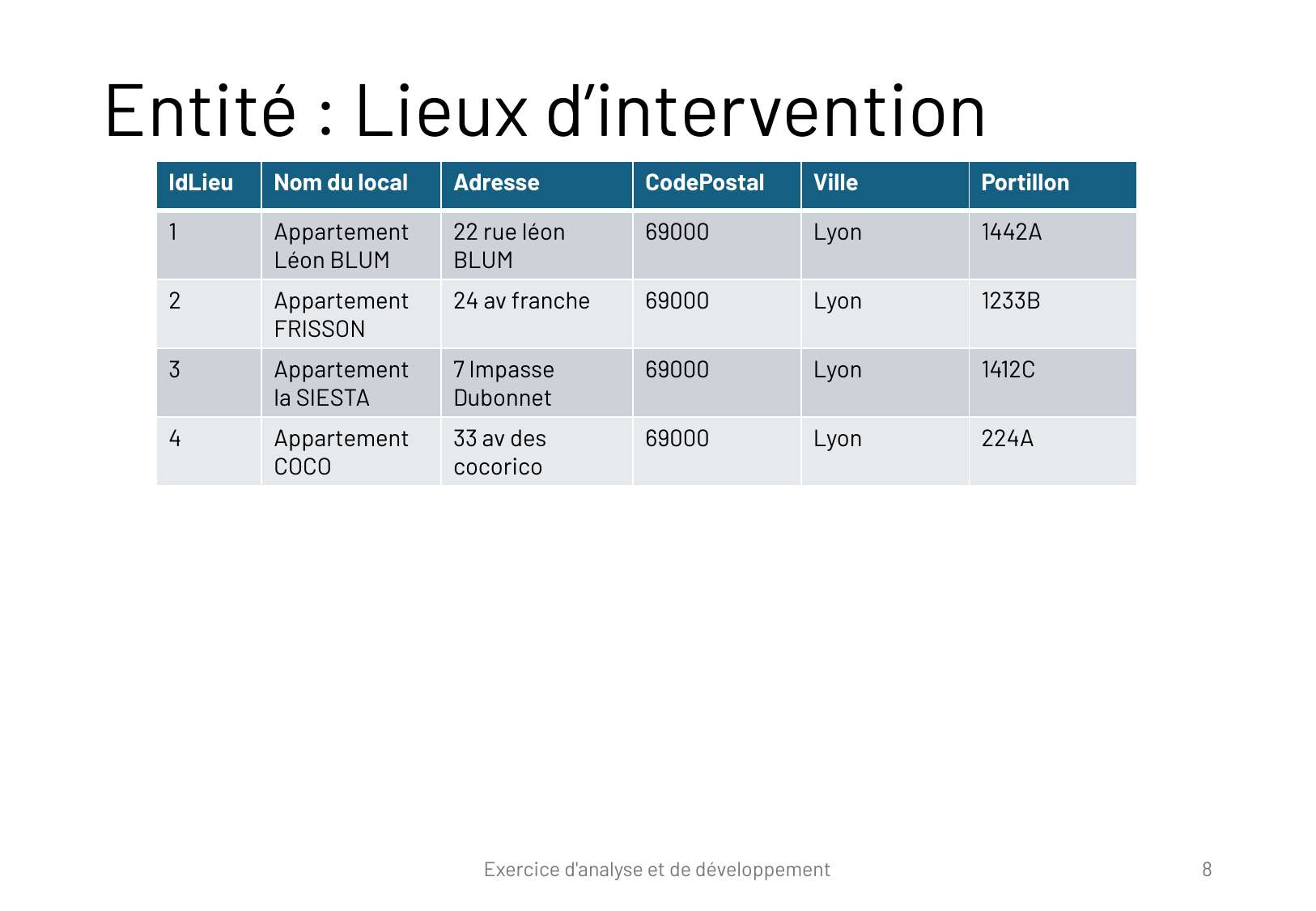

# Entité : Lieux d’intervention
| IdLieu | Nom du local | Adresse | CodePostal | Ville | Portillon |
| --- | --- | --- | --- | --- | --- |
| 1 | Appartement Léon BLUM | 22 rue léon BLUM | 69000 | Lyon | 1442A |
| 2 | Appartement FRISSON | 24 av franche | 69000 | Lyon | 1233B |
| 3 | Appartement la SIESTA | 7 Impasse Dubonnet | 69000 | Lyon | 1412C |
| 4 | Appartement COCO | 33 av des cocorico | 69000 | Lyon | 224A |
Exercice d'analyse et de développement
8